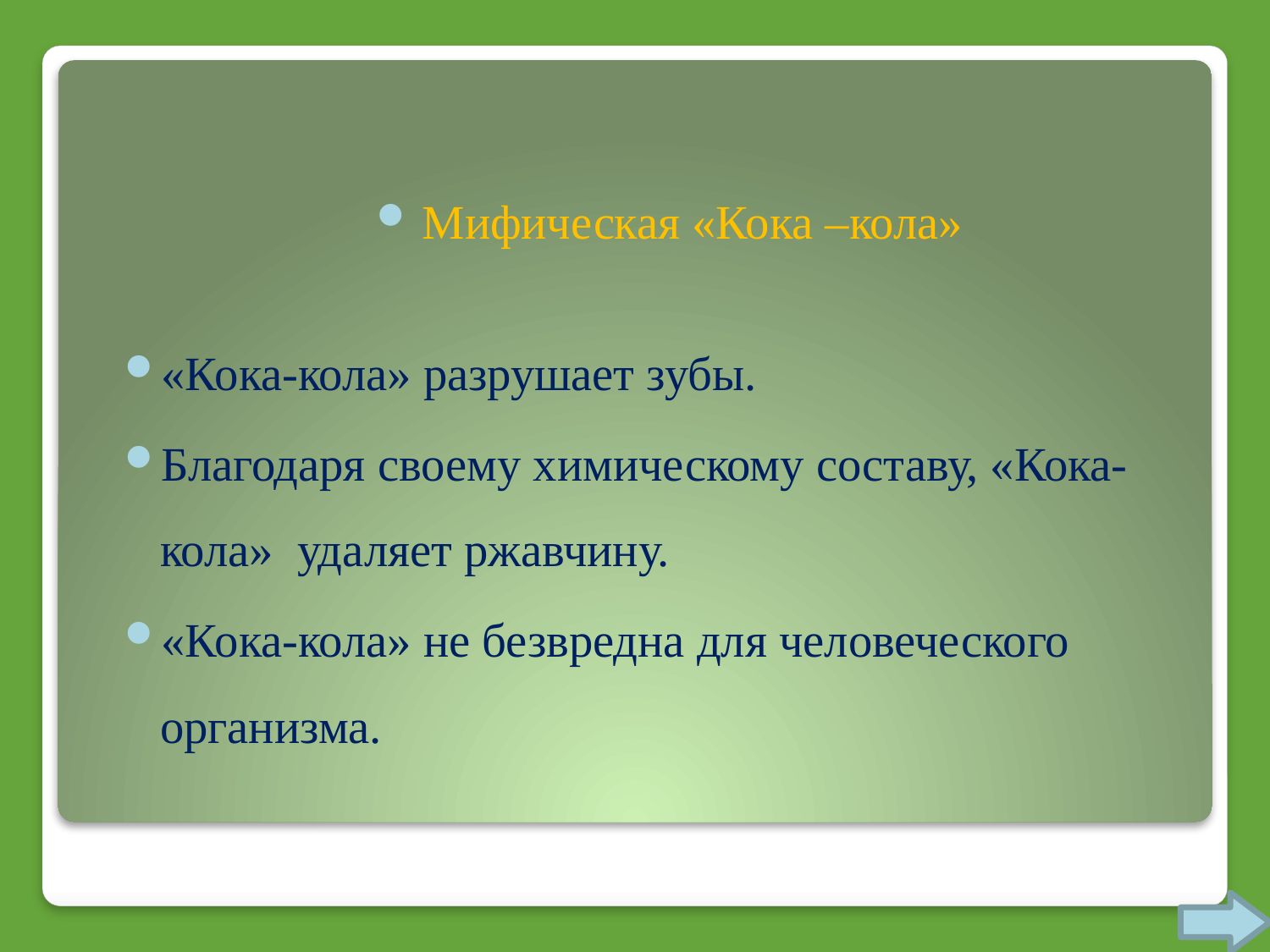

Мифическая «Кока –кола»

«Кока-кола» разрушает зубы.
Благодаря своему химическому составу, «Кока-кола»  удаляет ржавчину.
«Кока-кола» не безвредна для человеческого организма.